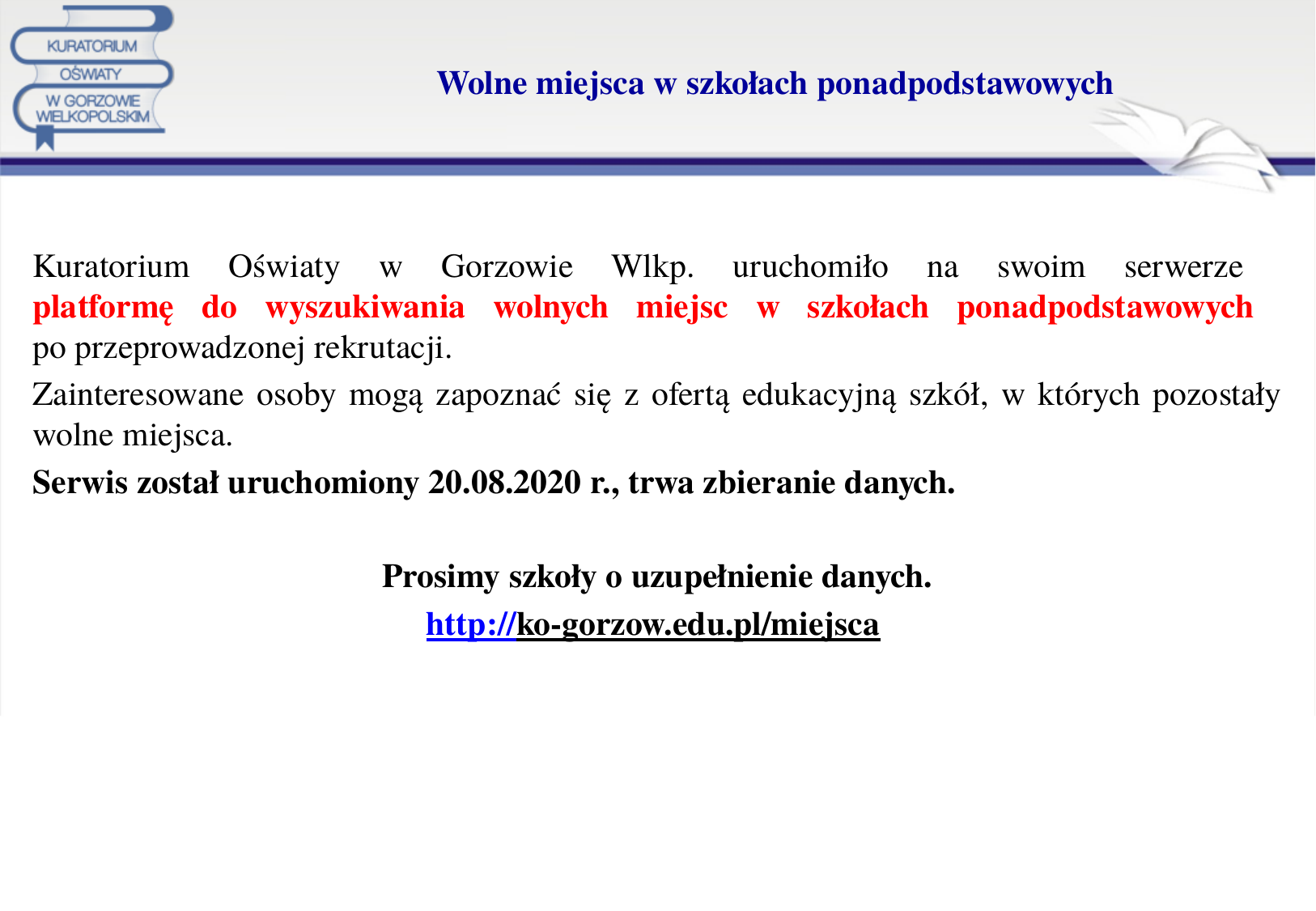

# Wolne miejsca w szkołach ponadpodstawowych

Kuratorium Oświaty w Gorzowie Wlkp. uruchomiło na swoim serwerze
platformę do wyszukiwania wolnych miejsc w szkołach ponadpodstawowych
po przeprowadzonej rekrutacji.
Zainteresowane osoby mogą zapoznać się z ofertą edukacyjną szkół, w których pozostały wolne miejsca.
Serwis został uruchomiony 20.08.2020 r., trwa zbieranie danych.

Prosimy szkoły o uzupełnienie danych.
http://ko-gorzow.edu.pl/miejsca